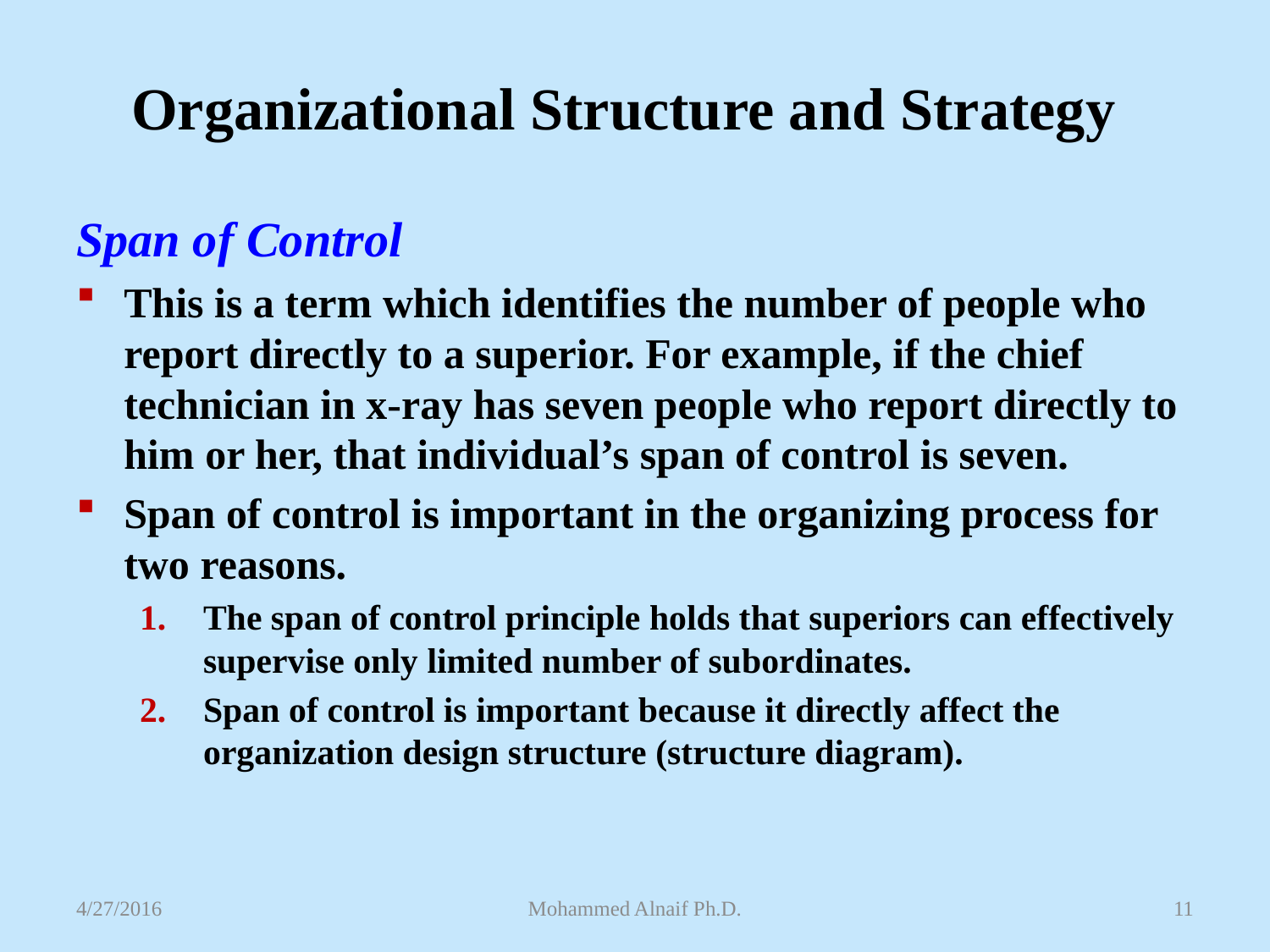

# Organizational Structure and Strategy
Span of Control
This is a term which identifies the number of people who report directly to a superior. For example, if the chief technician in x-ray has seven people who report directly to him or her, that individual’s span of control is seven.
Span of control is important in the organizing process for two reasons.
The span of control principle holds that superiors can effectively supervise only limited number of subordinates.
Span of control is important because it directly affect the organization design structure (structure diagram).
4/27/2016
Mohammed Alnaif Ph.D.
11